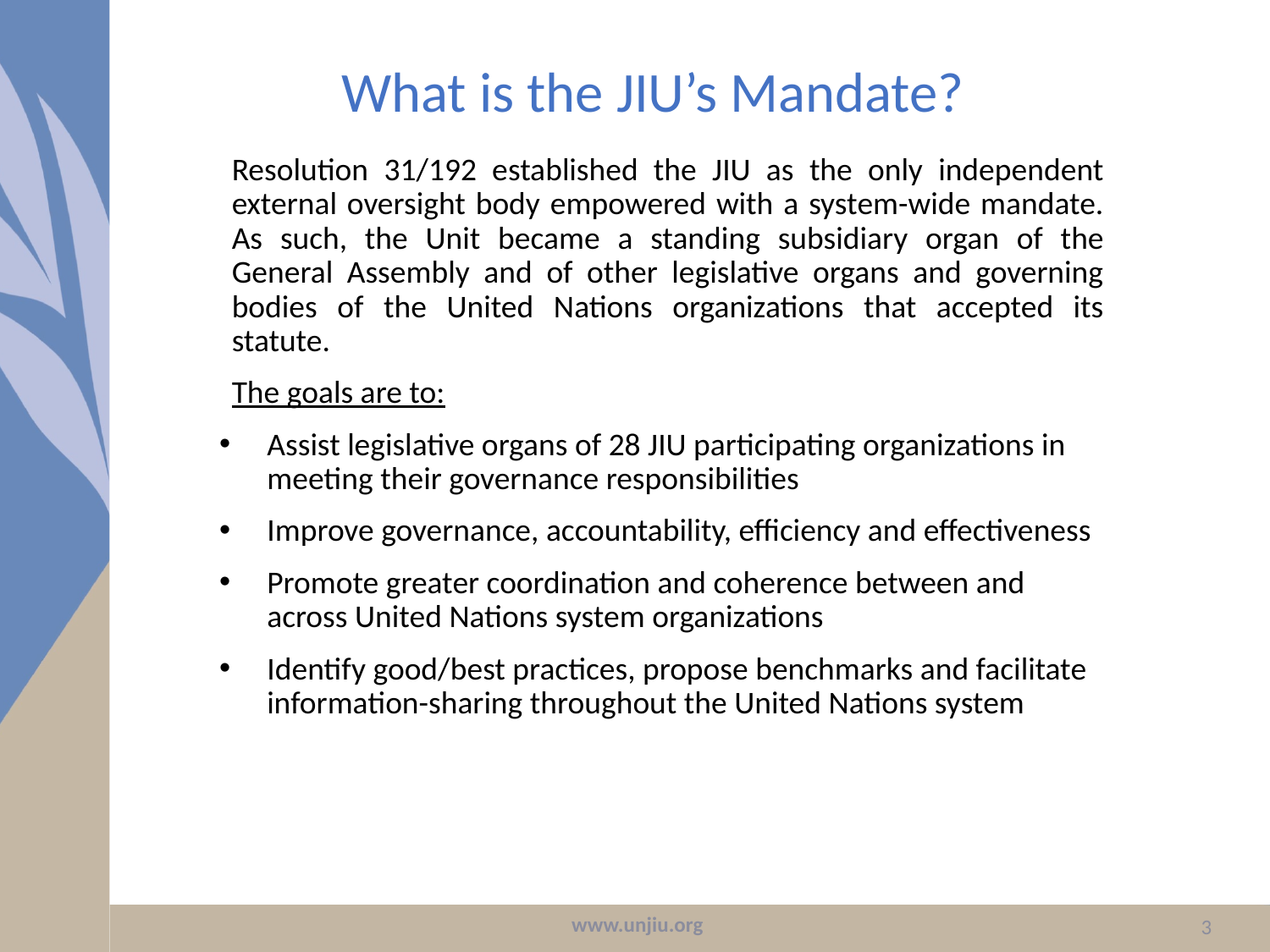

What is the JIU’s Mandate?
Resolution 31/192 established the JIU as the only independent external oversight body empowered with a system-wide mandate. As such, the Unit became a standing subsidiary organ of the General Assembly and of other legislative organs and governing bodies of the United Nations organizations that accepted its statute.
The goals are to:
Assist legislative organs of 28 JIU participating organizations in meeting their governance responsibilities
Improve governance, accountability, efficiency and effectiveness
Promote greater coordination and coherence between and across United Nations system organizations
Identify good/best practices, propose benchmarks and facilitate information-sharing throughout the United Nations system
www.unjiu.org
3